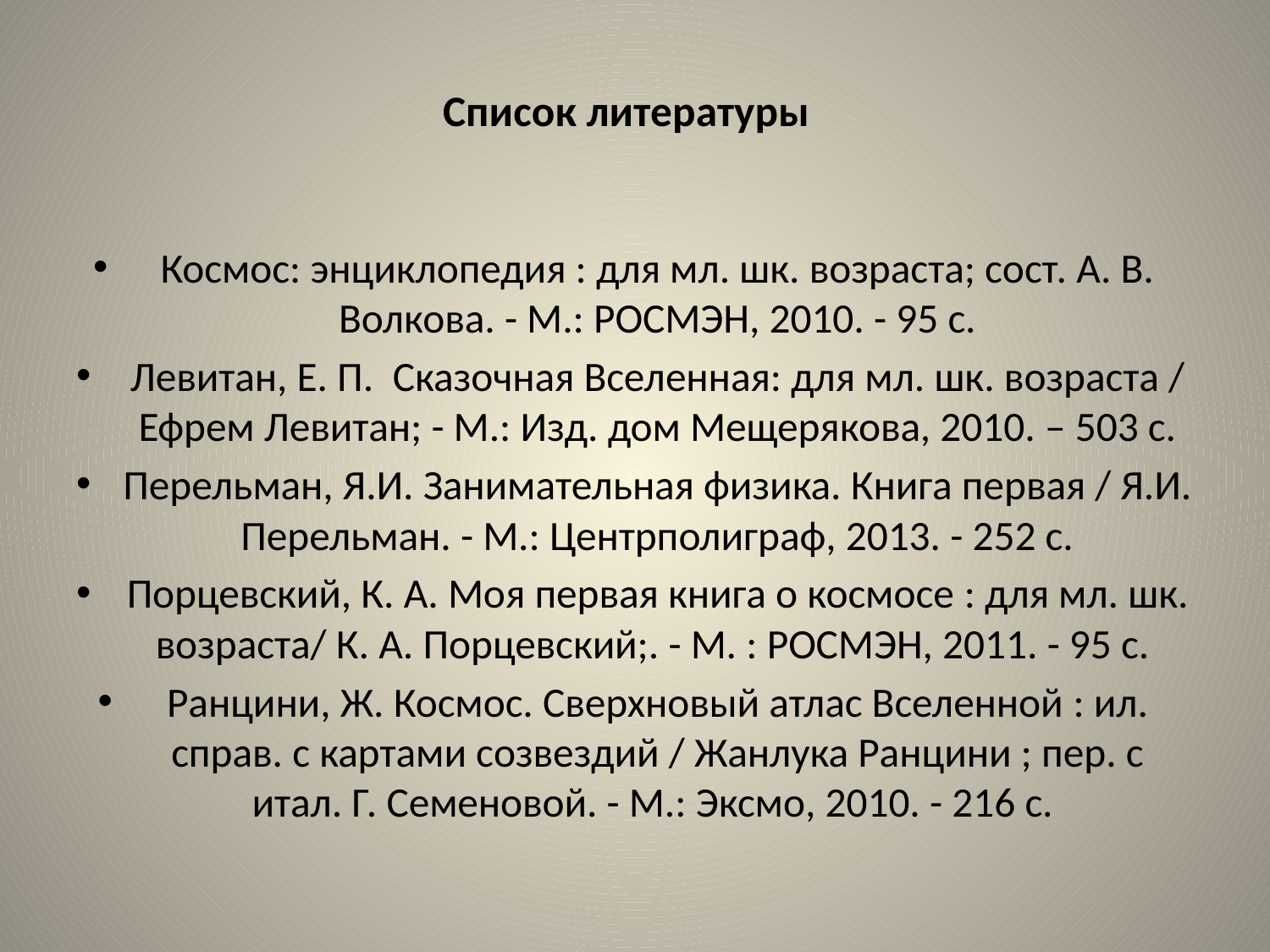

# Список литературы

Космос: энциклопедия : для мл. шк. возраста; сост. А. В. Волкова. - М.: РОСМЭН, 2010. - 95 с.
Левитан, Е. П.  Сказочная Вселенная: для мл. шк. возраста / Ефрем Левитан; - М.: Изд. дом Мещерякова, 2010. – 503 с.
Перельман, Я.И. Занимательная физика. Книга первая / Я.И. Перельман. - М.: Центрполиграф, 2013. - 252 c.
Порцевский, К. А. Моя первая книга о космосе : для мл. шк. возраста/ К. А. Порцевский;. - М. : РОСМЭН, 2011. - 95 с.
Ранцини, Ж. Космос. Сверхновый атлас Вселенной : ил. справ. с картами созвездий / Жанлука Ранцини ; пер. с итал. Г. Семеновой. - М.: Эксмо, 2010. - 216 с.